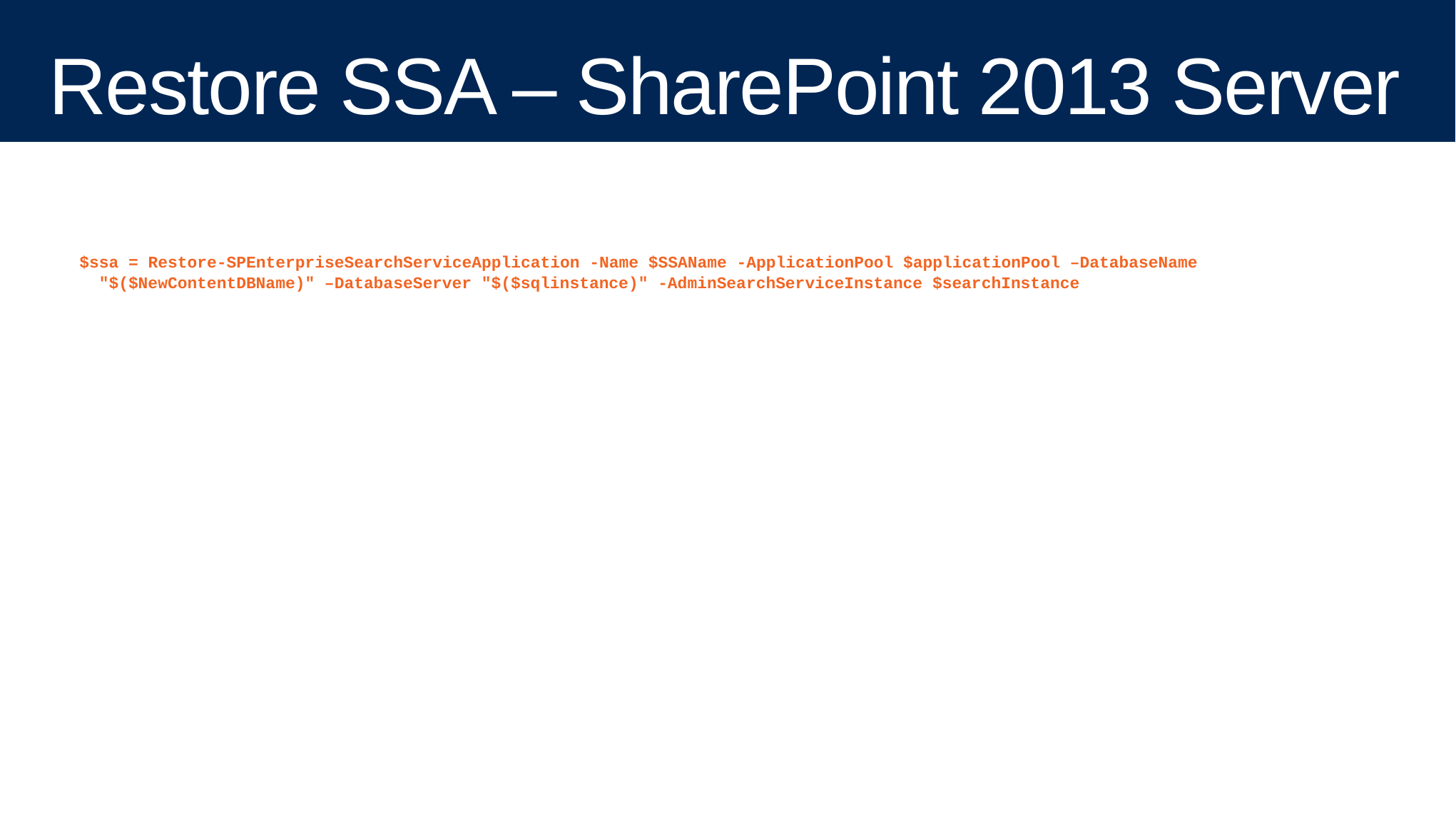

# Restore SSA – SharePoint 2013 Server

#----- Restore Search Service Application that will pick up new Search Settings -----
    $a = Get-Date
    "Starting Restore-SPEnterpriseSearchServiceApplication at: $a"
    $ssa = Restore-SPEnterpriseSearchServiceApplication -Name $SSAName -ApplicationPool $applicationPool –DatabaseName
      "$($NewContentDBName)" –DatabaseServer "$($sqlinstance)" -AdminSearchServiceInstance $searchInstance
    $global:ssa = $ssa
    $a = Get-Date
    "Finished Restore-SPEnterpriseSearchServiceApplication at: $a"
#----- Create Proxy for New Search Service Application -----

    if ( $ssa )  {
        $SSAProxyName = $ssa.Name + " Proxy"
        $SSAProxy = new-spenterprisesearchserviceapplicationproxy -name $SSAProxyName -Uri $SSA.Uri.AbsoluteURI
        "Created SSA SearchServiceApplication Proxy: '$SSAProxyName'"
    }
    else {
        throw "Search Service Application Proxy could not be created, SSA restore failed, please investigate."
    }